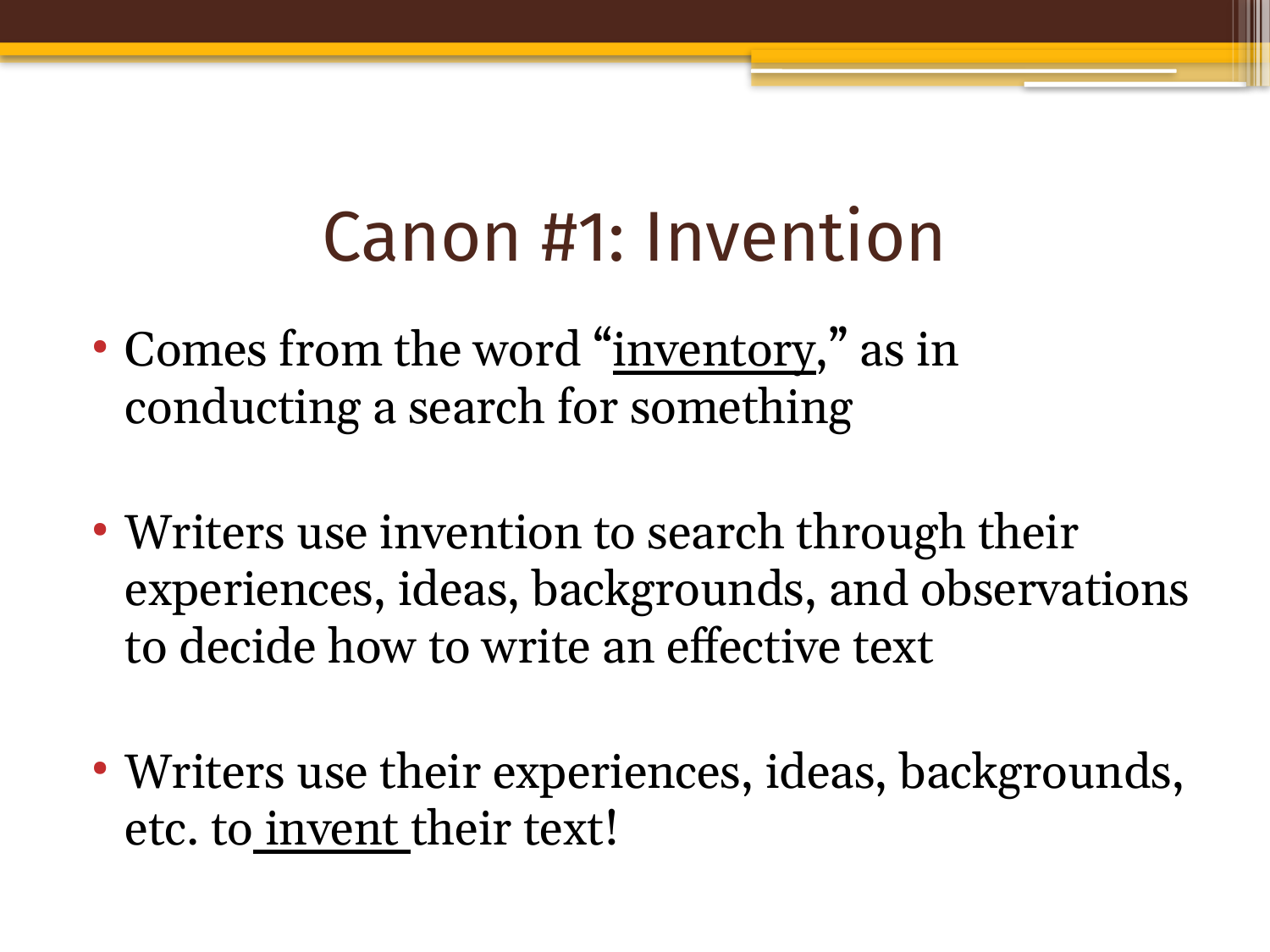

# Canon #1: Invention
Comes from the word “inventory,” as in conducting a search for something

Writers use invention to search through their experiences, ideas, backgrounds, and observations to decide how to write an effective text

Writers use their experiences, ideas, backgrounds, etc. to invent their text!